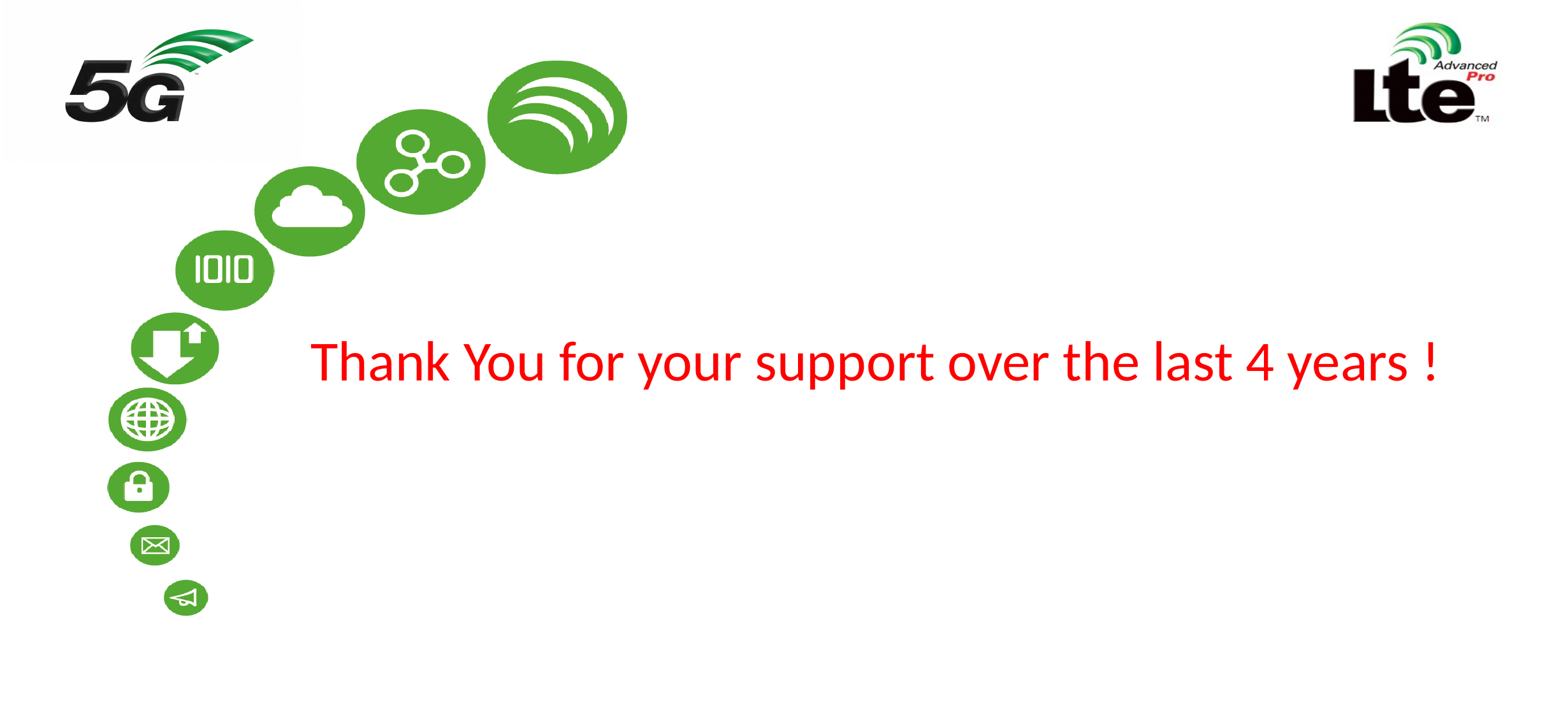

# Thank You for your support over the last 4 years !